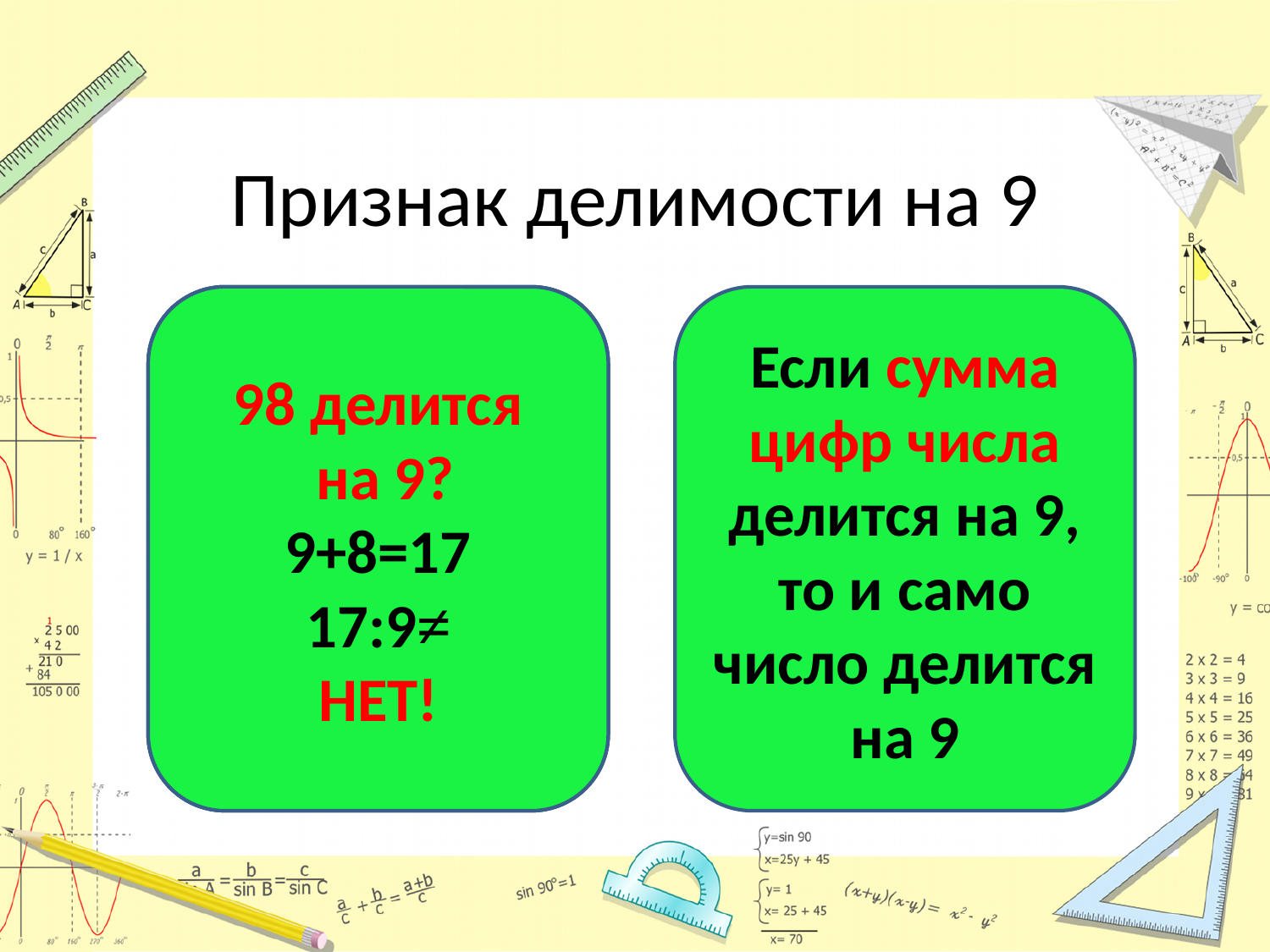

# Признак делимости на 9
36 делится
 на 9?
3+6=9
9:9=1
ДА!
99 делится
 на 9?
9+9=18
18:9=2
ДА!
98 делится
 на 9?
9+8=17
17:9≠
НЕТ!
Если сумма цифр числа делится на 9, то и само число делится на 9